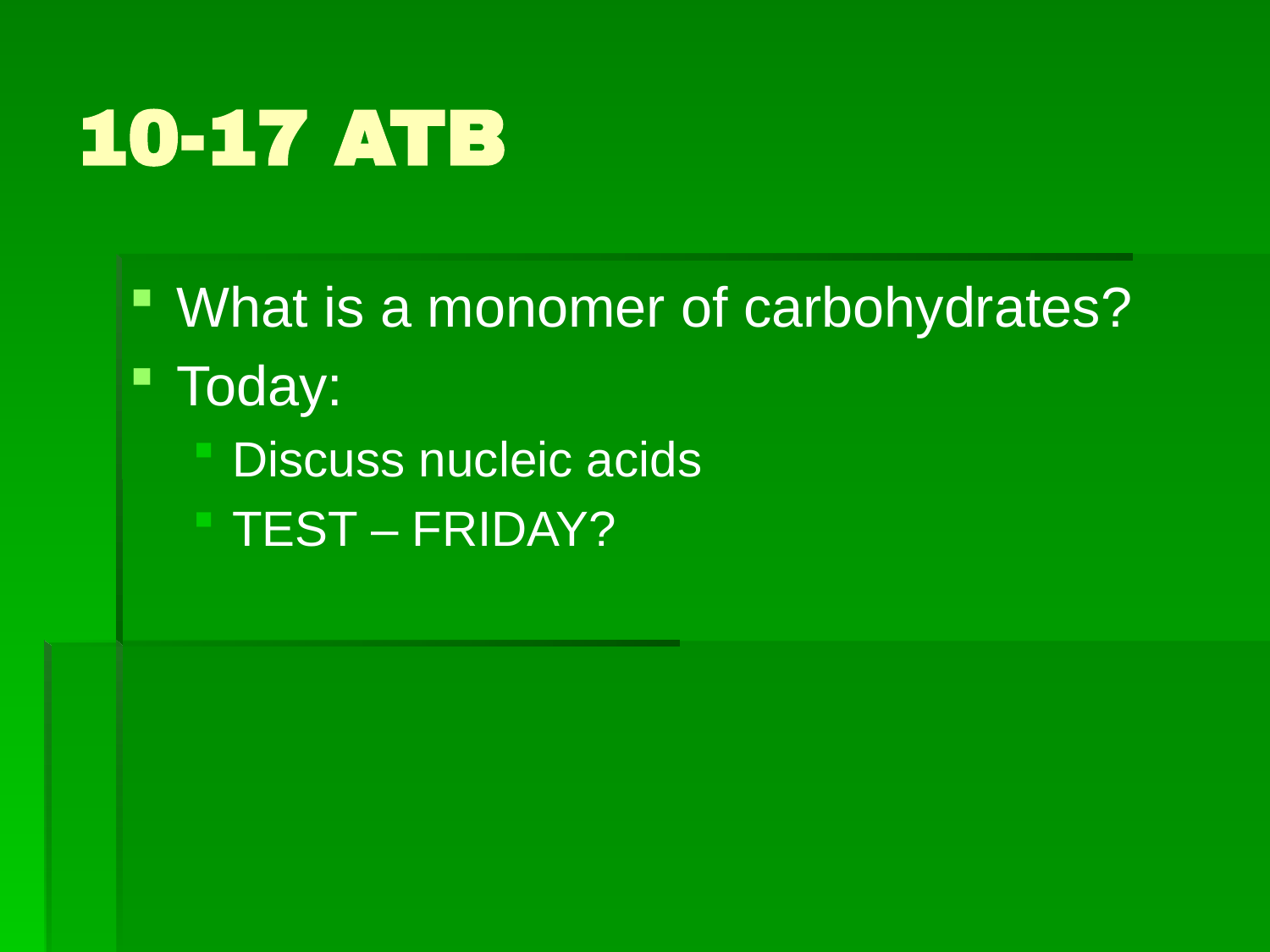

# 10-17 ATB
What is a monomer of carbohydrates?
Today:
Discuss nucleic acids
TEST – FRIDAY?